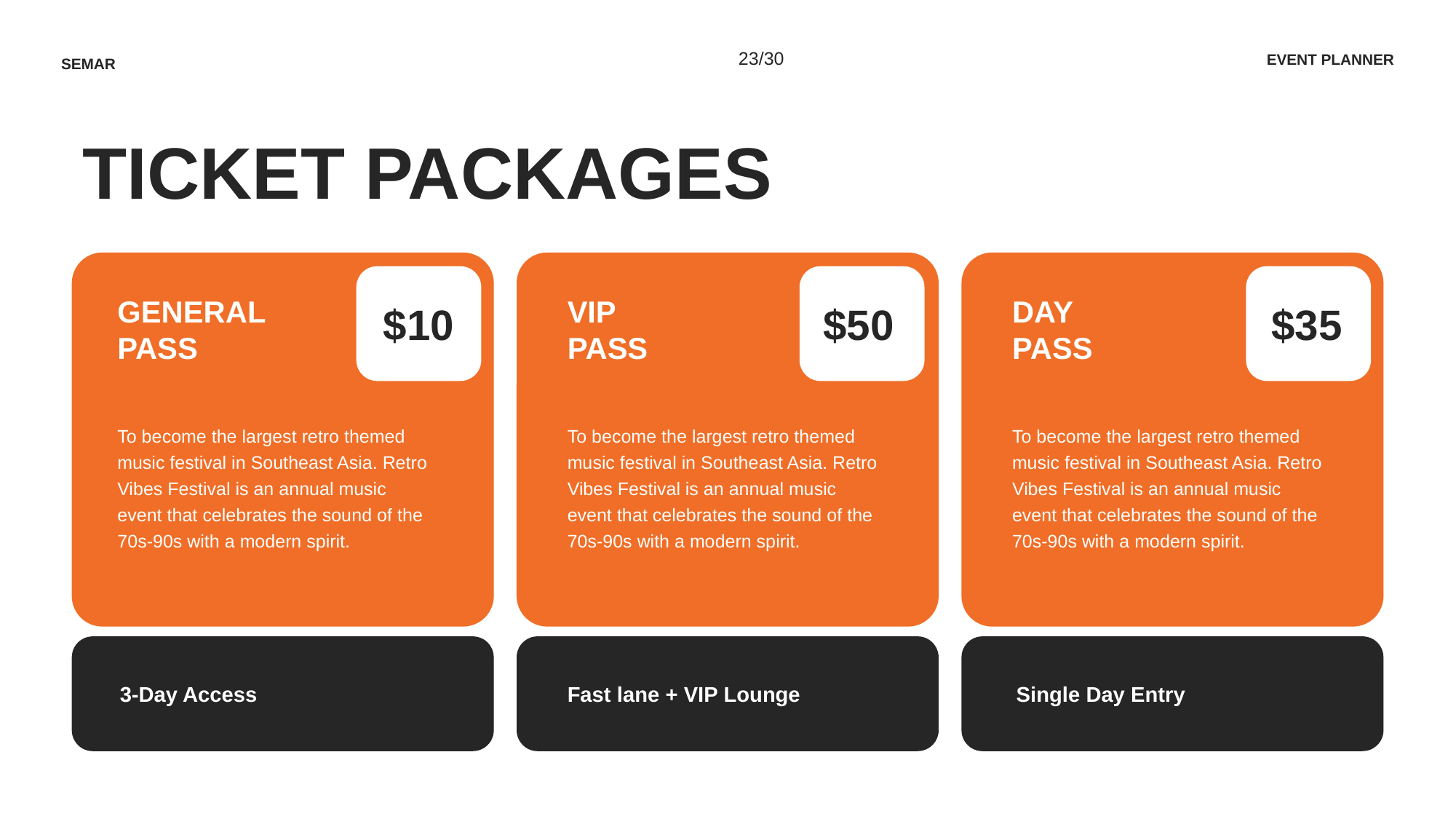

23/30
SEMAR
TICKET PACKAGES

GENERAL
PASS
VIP
PASS
DAY
PASS
$10
$50
$35
To become the largest retro themed music festival in Southeast Asia. Retro Vibes Festival is an annual music event that celebrates the sound of the 70s-90s with a modern spirit.
To become the largest retro themed music festival in Southeast Asia. Retro Vibes Festival is an annual music event that celebrates the sound of the 70s-90s with a modern spirit.
To become the largest retro themed music festival in Southeast Asia. Retro Vibes Festival is an annual music event that celebrates the sound of the 70s-90s with a modern spirit.

3-Day Access
Fast lane + VIP Lounge
Single Day Entry